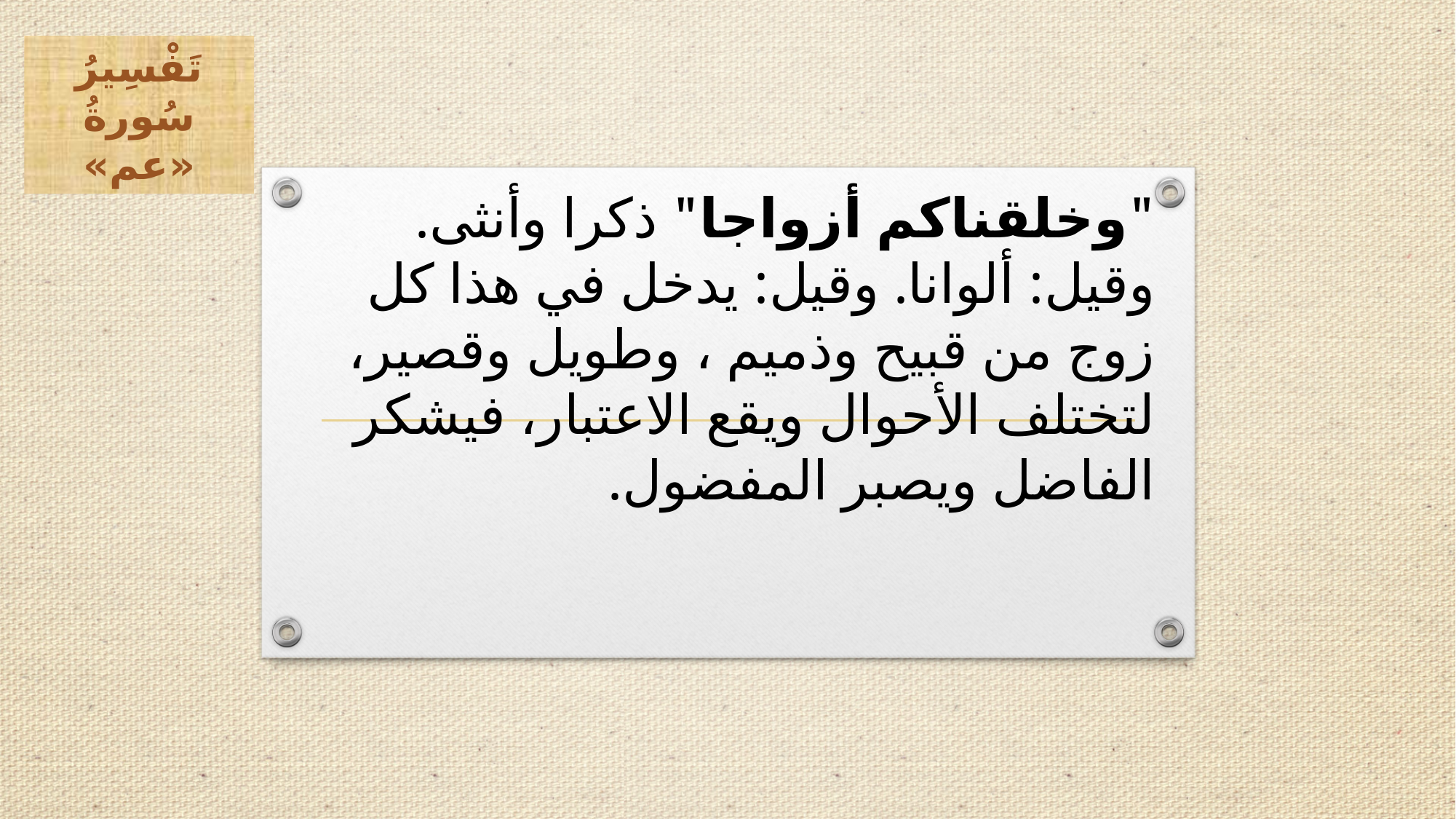

تَفْسِيرُ سُورةُ «عم»
"وخلقناكم أزواجا" ذكرا وأنثى. وقيل: ألوانا. وقيل: يدخل في هذا كل زوج من قبيح وذميم ، وطويل وقصير، لتختلف الأحوال ويقع الاعتبار، فيشكر الفاضل ويصبر المفضول.